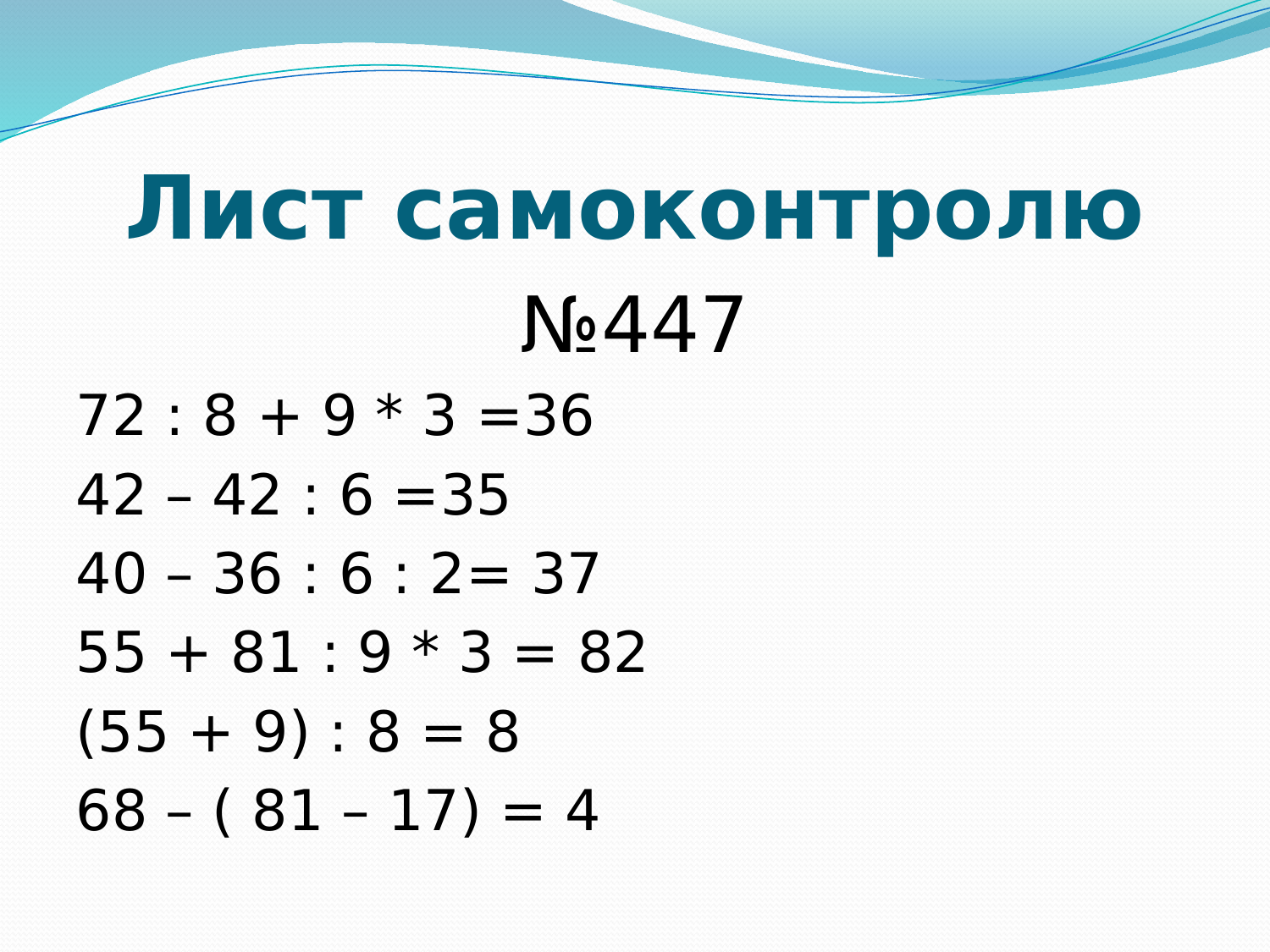

# Лист самоконтролю
№447
72 : 8 + 9 * 3 =36
42 – 42 : 6 =35
40 – 36 : 6 : 2= 37
55 + 81 : 9 * 3 = 82
(55 + 9) : 8 = 8
68 – ( 81 – 17) = 4